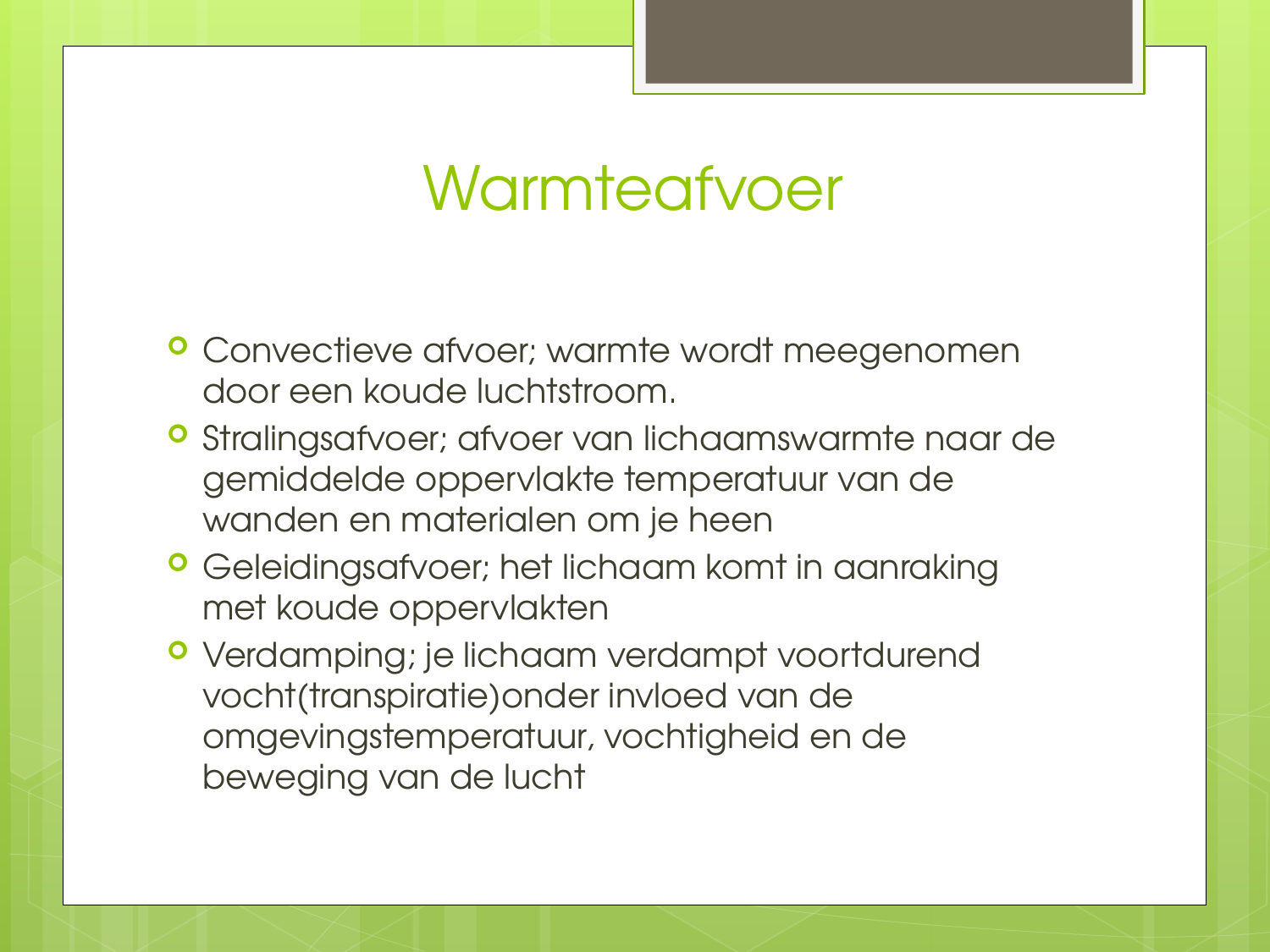

# Warmteafvoer
Convectieve afvoer; warmte wordt meegenomen door een koude luchtstroom.
Stralingsafvoer; afvoer van lichaamswarmte naar de gemiddelde oppervlakte temperatuur van de wanden en materialen om je heen
Geleidingsafvoer; het lichaam komt in aanraking met koude oppervlakten
Verdamping; je lichaam verdampt voortdurend vocht(transpiratie)onder invloed van de omgevingstemperatuur, vochtigheid en de beweging van de lucht